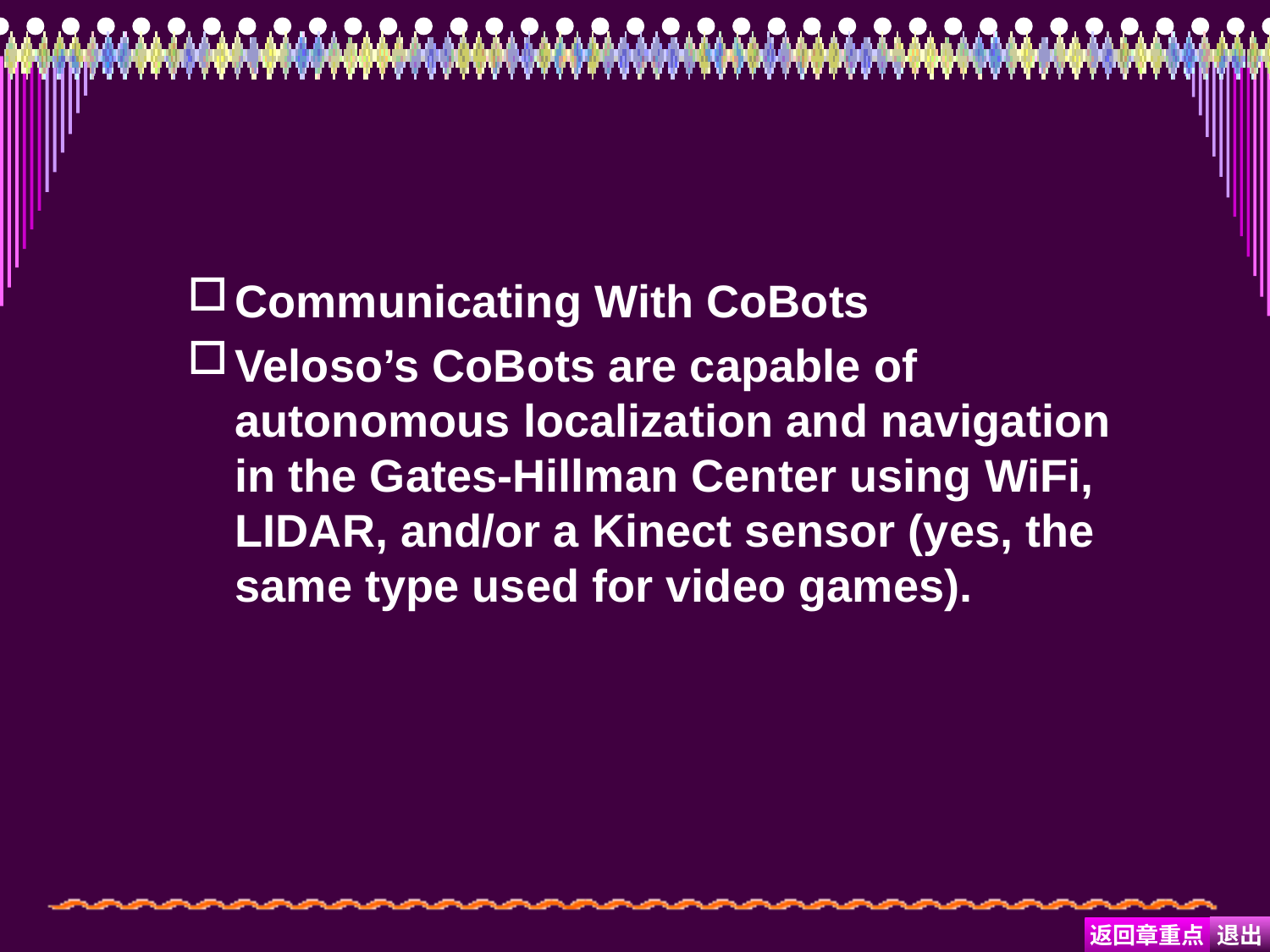

#
Communicating With CoBots
Veloso’s CoBots are capable of autonomous localization and navigation in the Gates-Hillman Center using WiFi, LIDAR, and/or a Kinect sensor (yes, the same type used for video games).